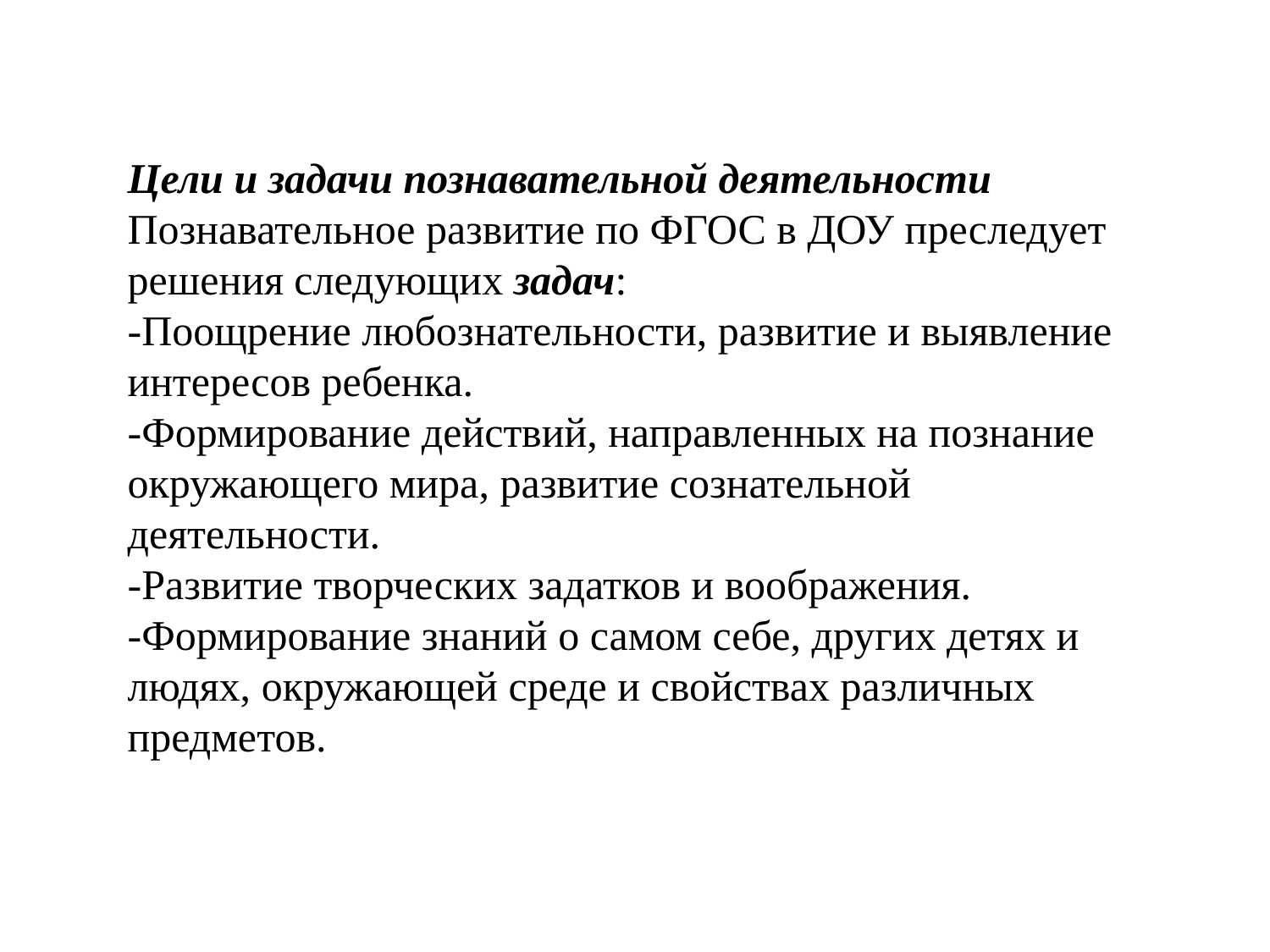

Цели и задачи познавательной деятельности
Познавательное развитие по ФГОС в ДОУ преследует решения следующих задач:
-Поощрение любознательности, развитие и выявление интересов ребенка.
-Формирование действий, направленных на познание окружающего мира, развитие сознательной деятельности.
-Развитие творческих задатков и воображения.
-Формирование знаний о самом себе, других детях и людях, окружающей среде и свойствах различных предметов.